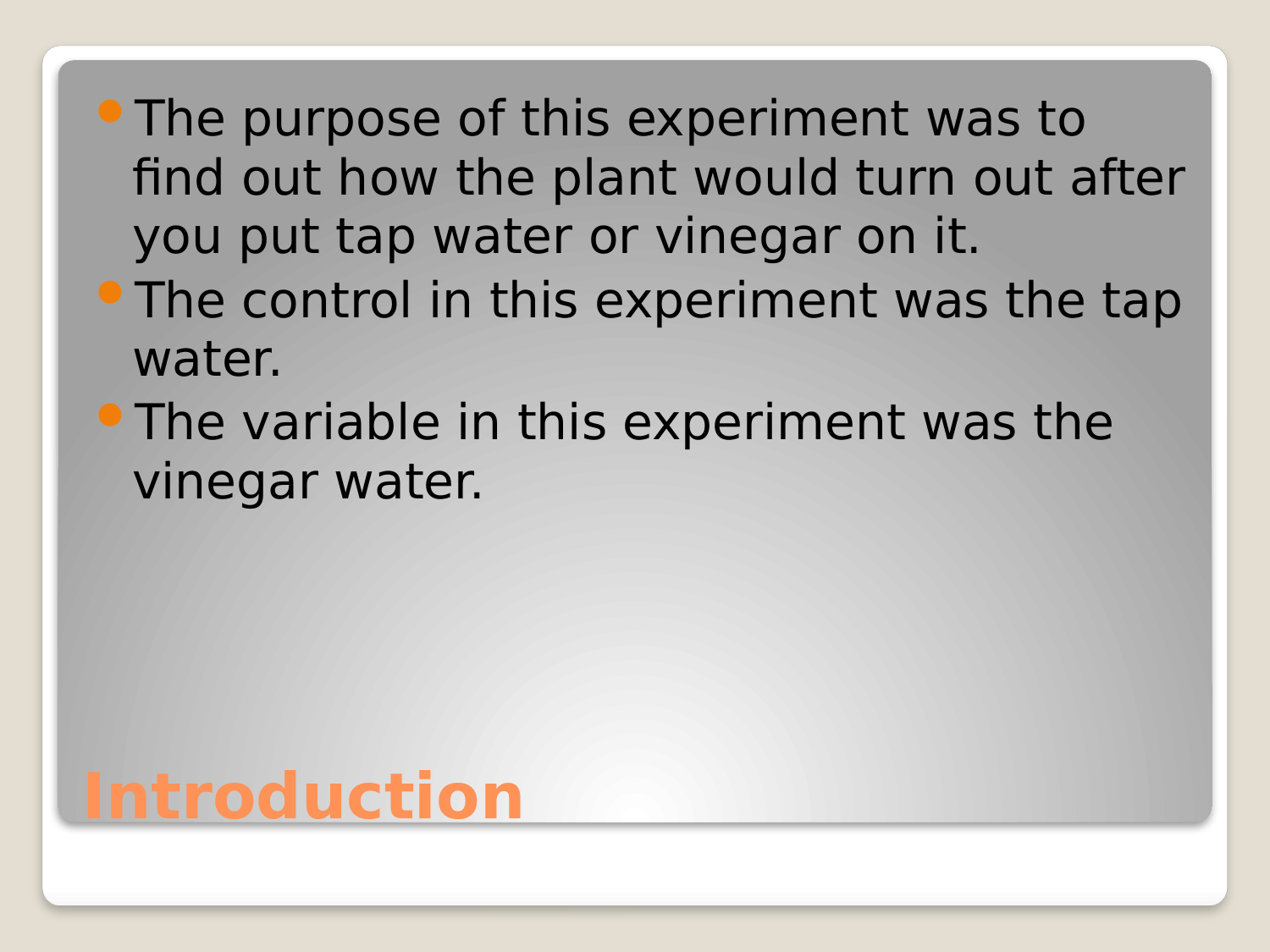

The purpose of this experiment was to find out how the plant would turn out after you put tap water or vinegar on it.
The control in this experiment was the tap water.
The variable in this experiment was the vinegar water.

# Introduction